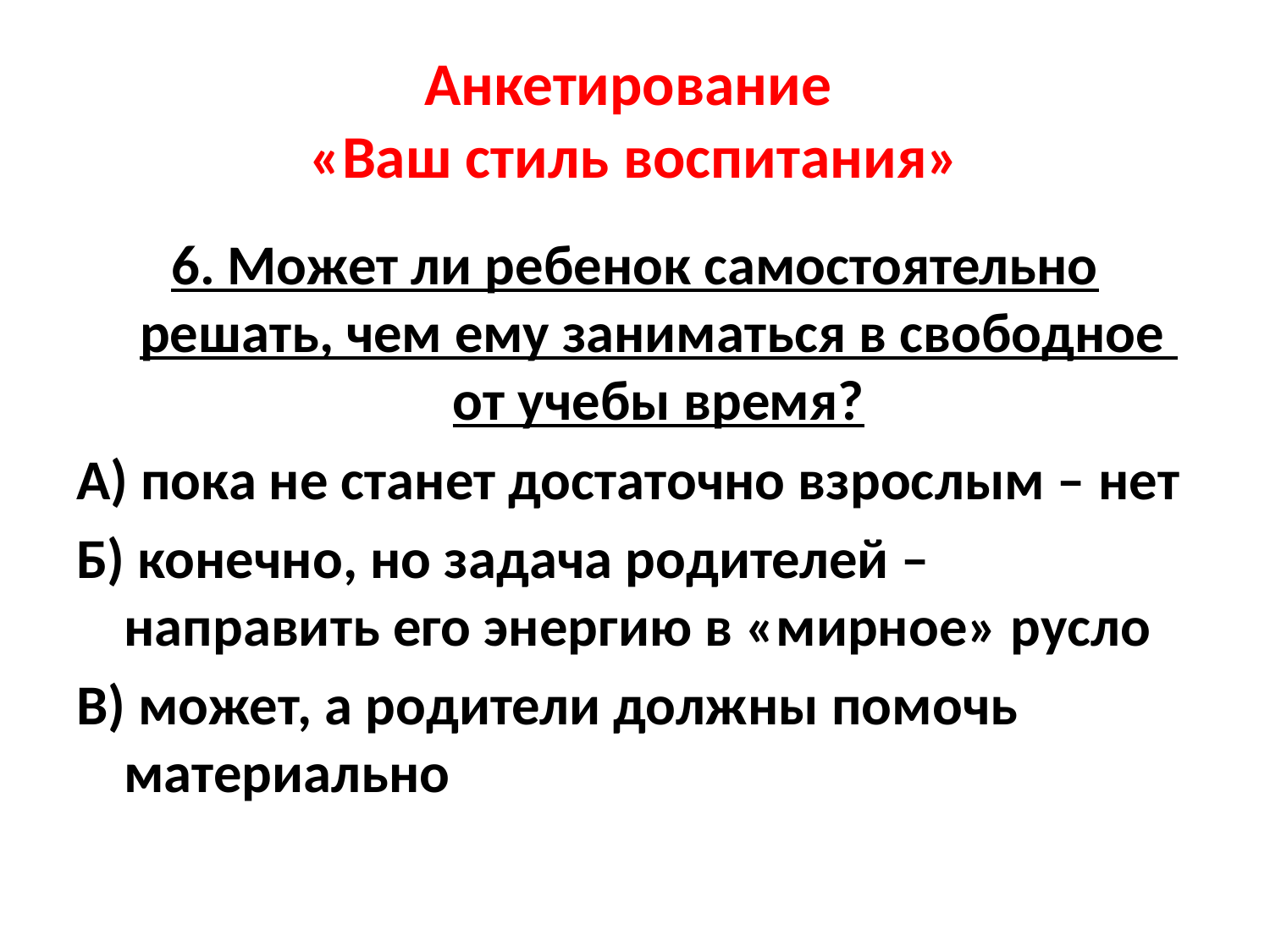

# Анкетирование «Ваш стиль воспитания»
6. Может ли ребенок самостоятельно решать, чем ему заниматься в свободное  от учебы время?
А) пока не станет достаточно взрослым – нет
Б) конечно, но задача родителей – направить его энергию в «мирное» русло
В) может, а родители должны помочь материально